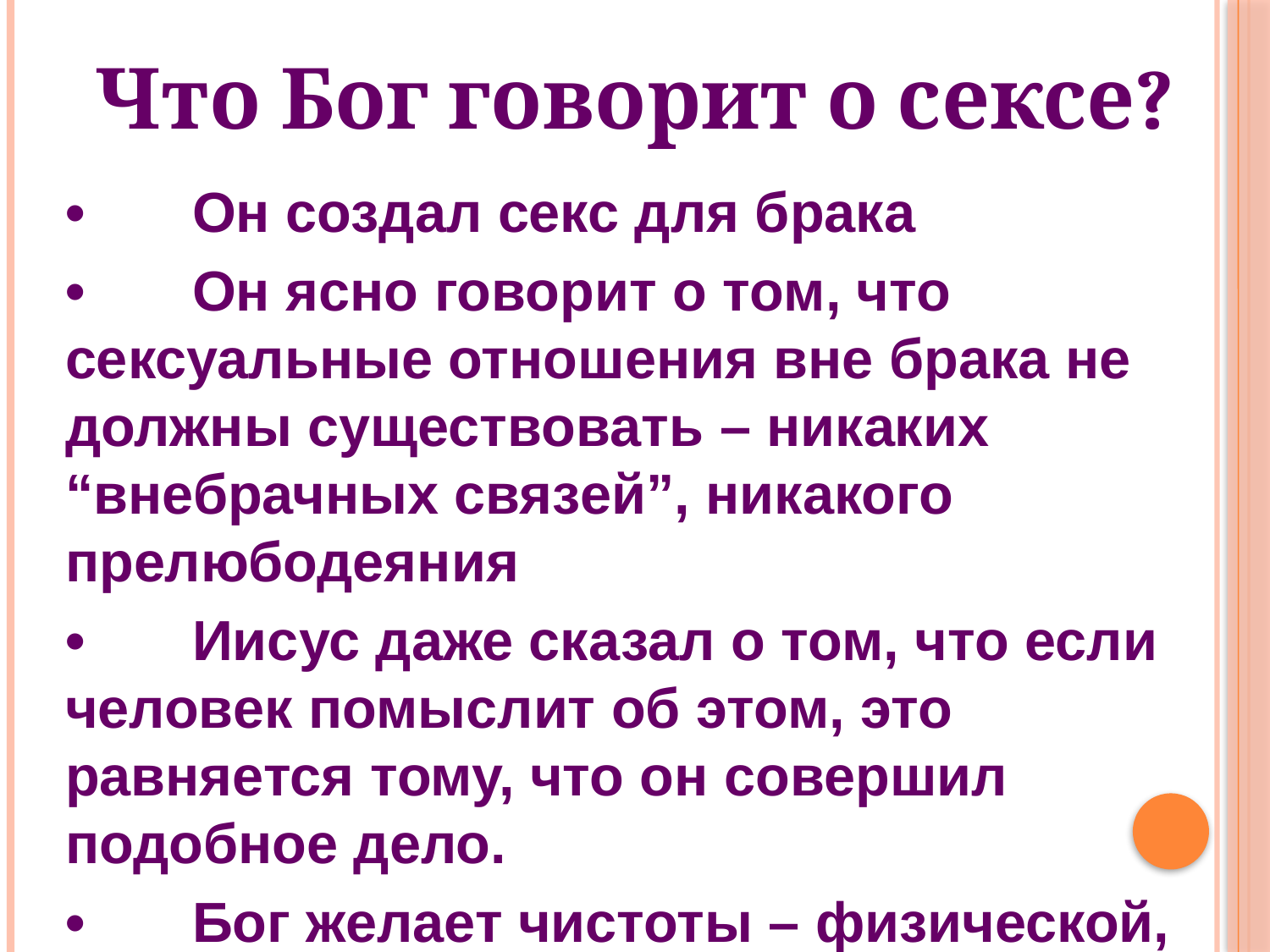

Что Бог говорит о сексе?
•	Он создал секс для брака
•	Он ясно говорит о том, что сексуальные отношения вне брака не должны существовать – никаких “внебрачных связей”, никакого прелюбодеяния
•	Иисус даже сказал о том, что если человек помыслит об этом, это равняется тому, что он совершил подобное дело.
•	Бог желает чистоты – физической, умственной и духовной